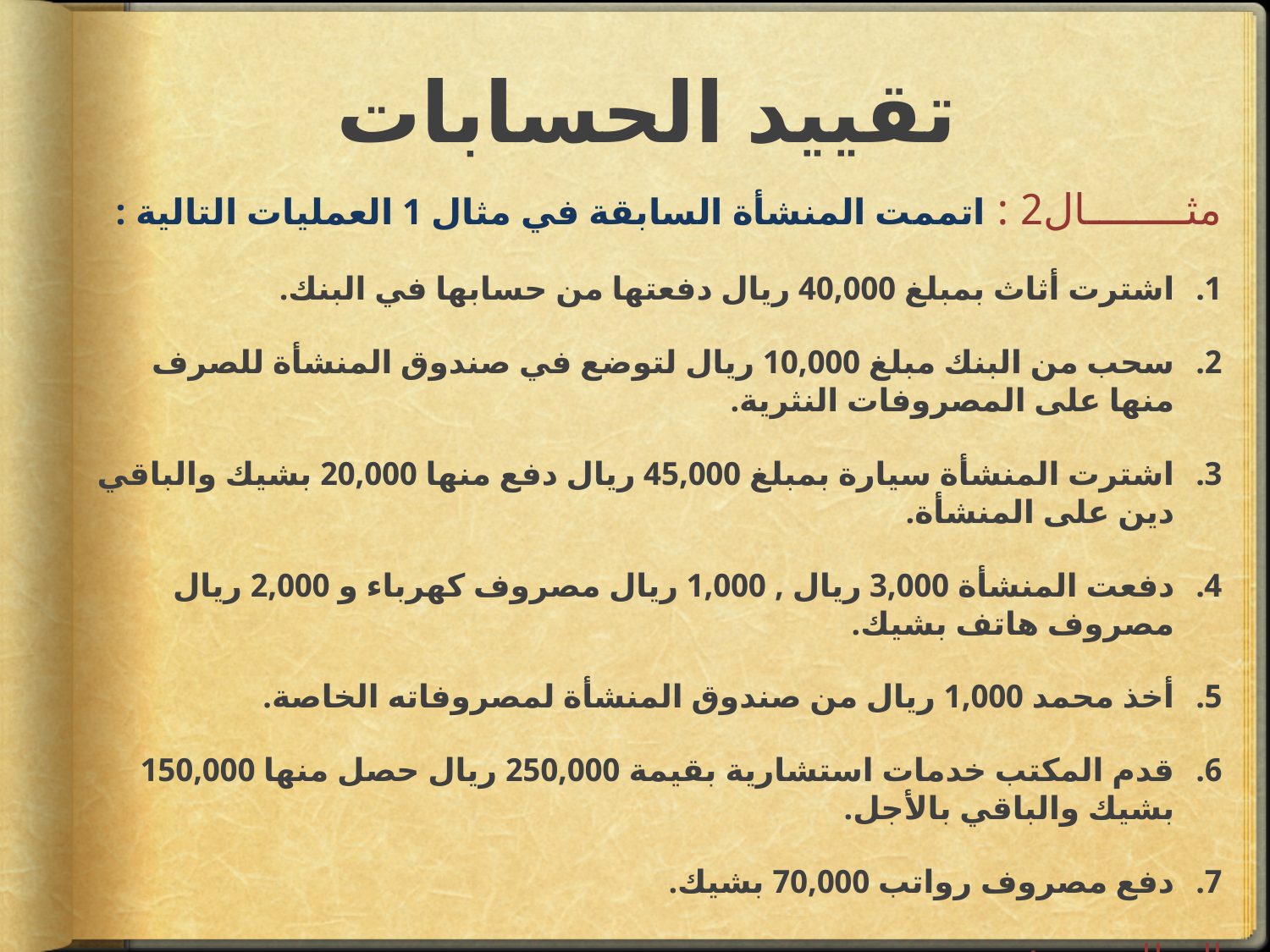

# تقييد الحسابات
مثــــــــال2 : اتممت المنشأة السابقة في مثال 1 العمليات التالية :
اشترت أثاث بمبلغ 40,000 ريال دفعتها من حسابها في البنك.
سحب من البنك مبلغ 10,000 ريال لتوضع في صندوق المنشأة للصرف منها على المصروفات النثرية.
اشترت المنشأة سيارة بمبلغ 45,000 ريال دفع منها 20,000 بشيك والباقي دين على المنشأة.
دفعت المنشأة 3,000 ريال , 1,000 ريال مصروف كهرباء و 2,000 ريال مصروف هاتف بشيك.
أخذ محمد 1,000 ريال من صندوق المنشأة لمصروفاته الخاصة.
قدم المكتب خدمات استشارية بقيمة 250,000 ريال حصل منها 150,000 بشيك والباقي بالأجل.
دفع مصروف رواتب 70,000 بشيك.
المطلــــوب :
أثر هذا الحدث على معادلة الميزانية والقيد في سجل اليومية.